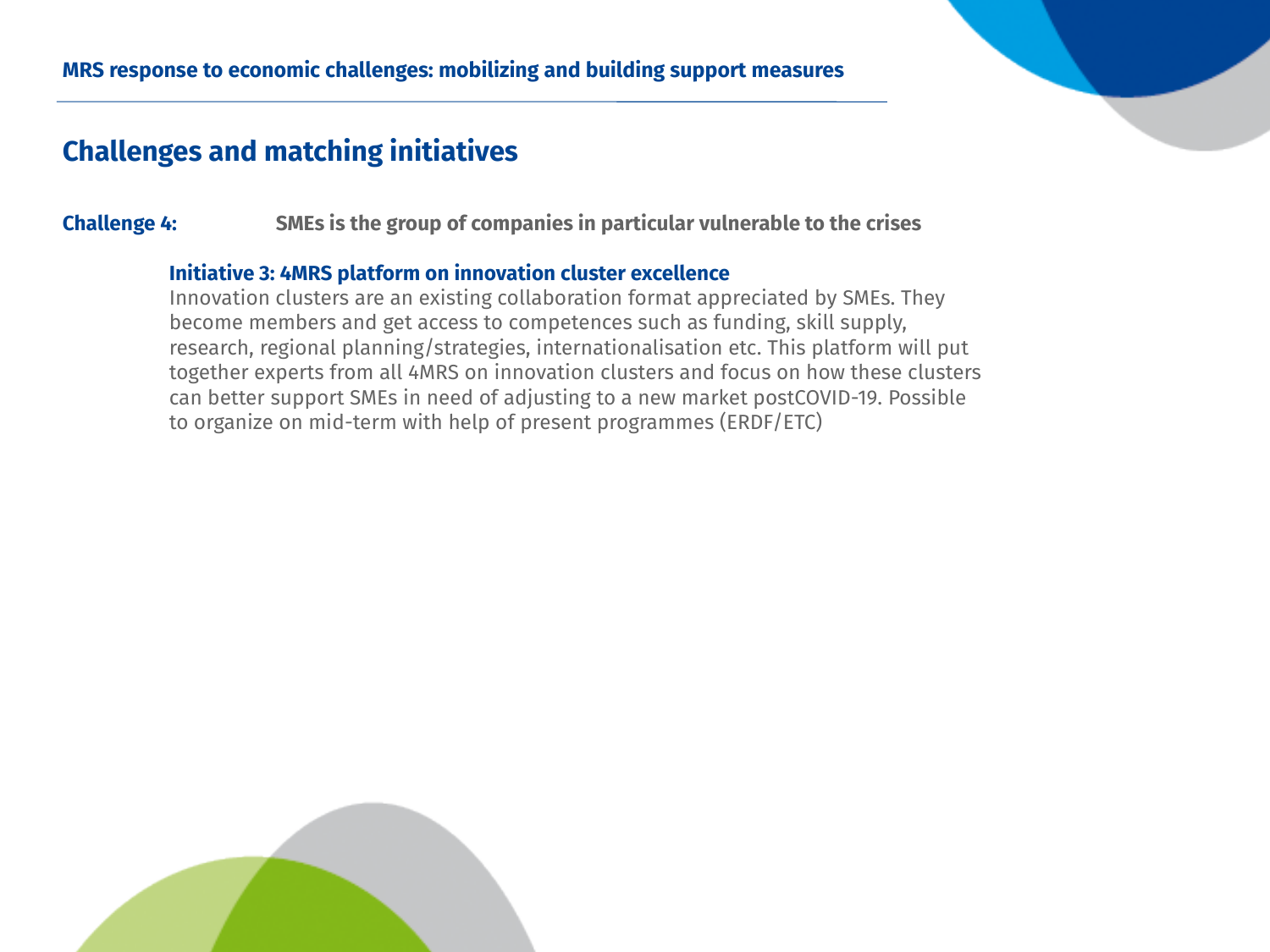

MRS response to economic challenges: mobilizing and building support measures
Challenges and matching initiatives
Challenge 4: 	SMEs is the group of companies in particular vulnerable to the crises

			Initiative 3: 4MRS platform on innovation cluster excellence
			Innovation clusters are an existing collaboration format appreciated by SMEs. They
 			become members and get access to competences such as funding, skill supply,
 			research, regional planning/strategies, internationalisation etc. This platform will put
 			together experts from all 4MRS on innovation clusters and focus on how these clusters
 			can better support SMEs in need of adjusting to a new market postCOVID-19. Possible
 			to organize on mid-term with help of present programmes (ERDF/ETC)